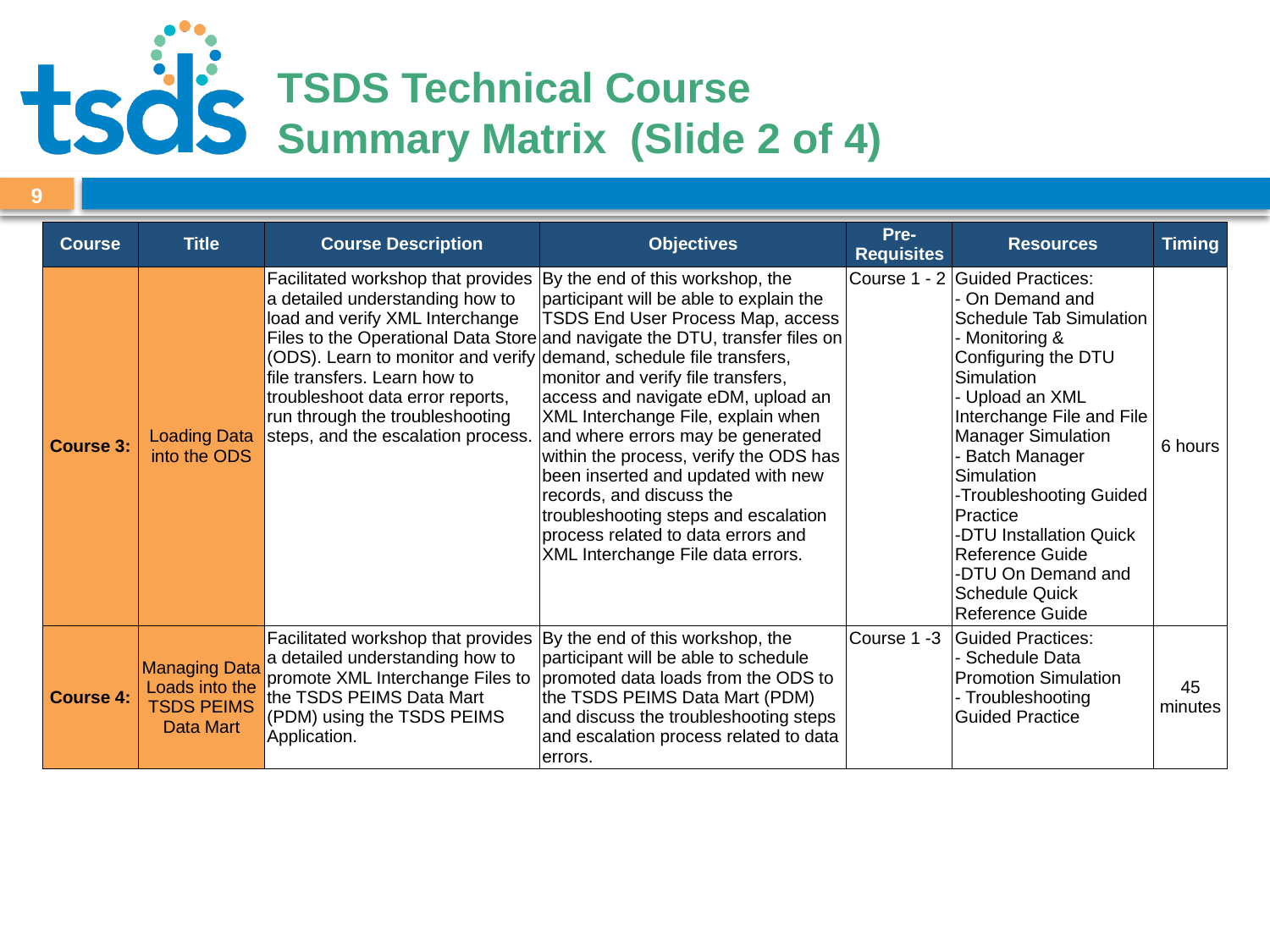

# TSDS Technical Course Summary Matrix  (Slide 2 of 4)
9
| Course | Title | Course Description | Objectives | Pre-Requisites | Resources | Timing |
| --- | --- | --- | --- | --- | --- | --- |
| Course 3: | Loading Data into the ODS | Facilitated workshop that provides a detailed understanding how to load and verify XML Interchange Files to the Operational Data Store (ODS). Learn to monitor and verify file transfers. Learn how to troubleshoot data error reports, run through the troubleshooting steps, and the escalation process. | By the end of this workshop, the participant will be able to explain the TSDS End User Process Map, access and navigate the DTU, transfer files on demand, schedule file transfers, monitor and verify file transfers, access and navigate eDM, upload an XML Interchange File, explain when and where errors may be generated within the process, verify the ODS has been inserted and updated with new records, and discuss the troubleshooting steps and escalation process related to data errors and XML Interchange File data errors. | Course 1 - 2 | Guided Practices: - On Demand and Schedule Tab Simulation - Monitoring & Configuring the DTU Simulation - Upload an XML Interchange File and File Manager Simulation - Batch Manager Simulation -Troubleshooting Guided Practice -DTU Installation Quick Reference Guide -DTU On Demand and Schedule Quick Reference Guide | 6 hours |
| Course 4: | Managing Data Loads into the TSDS PEIMS Data Mart | Facilitated workshop that provides a detailed understanding how to promote XML Interchange Files to the TSDS PEIMS Data Mart (PDM) using the TSDS PEIMS Application. | By the end of this workshop, the participant will be able to schedule promoted data loads from the ODS to the TSDS PEIMS Data Mart (PDM) and discuss the troubleshooting steps and escalation process related to data errors. | Course 1 -3 | Guided Practices: - Schedule Data Promotion Simulation - Troubleshooting Guided Practice | 45 minutes |